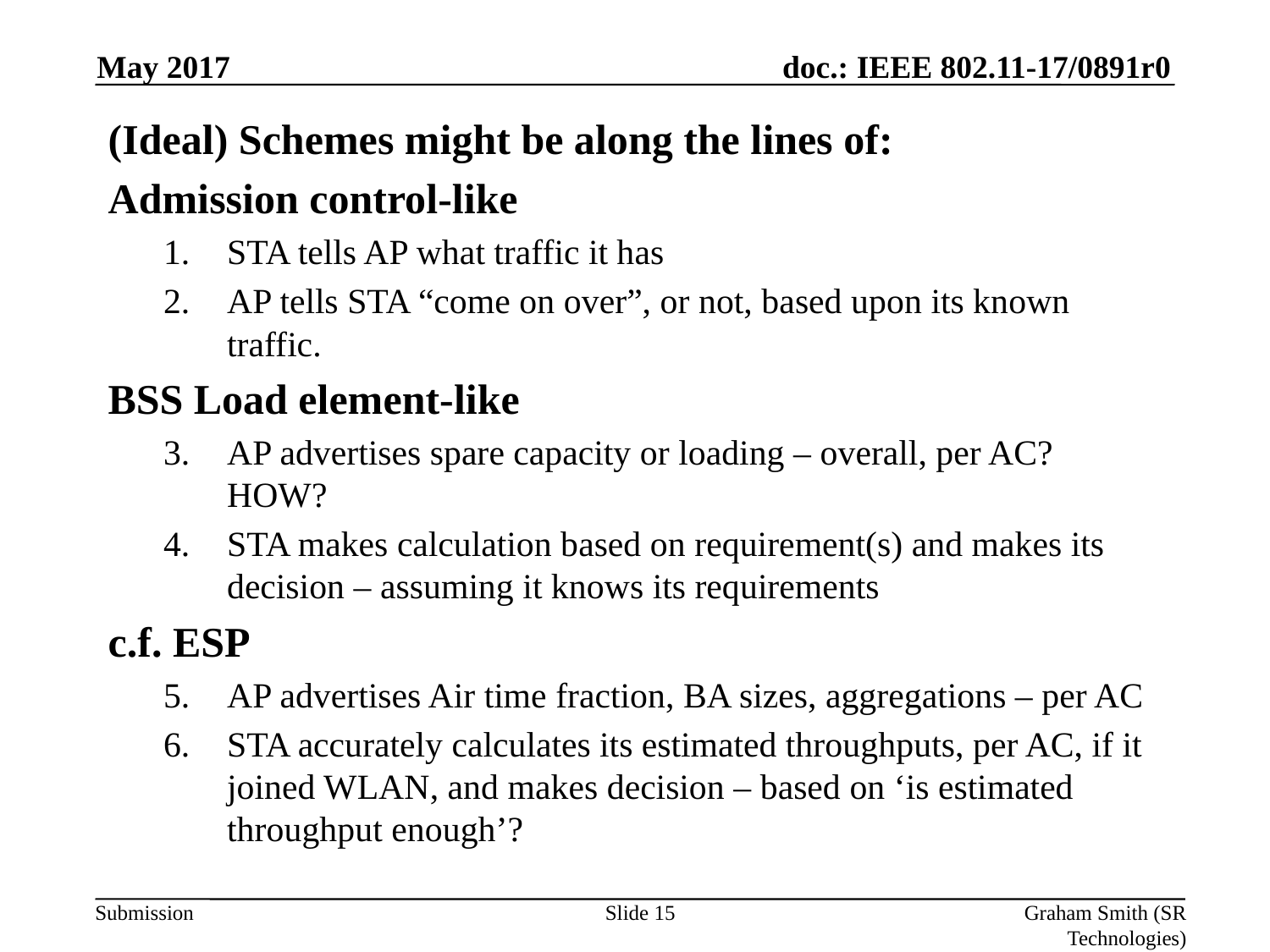

May 2017
(Ideal) Schemes might be along the lines of:
Admission control-like
STA tells AP what traffic it has
AP tells STA “come on over”, or not, based upon its known traffic.
BSS Load element-like
AP advertises spare capacity or loading – overall, per AC? HOW?
STA makes calculation based on requirement(s) and makes its decision – assuming it knows its requirements
c.f. ESP
AP advertises Air time fraction, BA sizes, aggregations – per AC
STA accurately calculates its estimated throughputs, per AC, if it joined WLAN, and makes decision – based on ‘is estimated throughput enough’?

Slide 15
Graham Smith (SR Technologies)